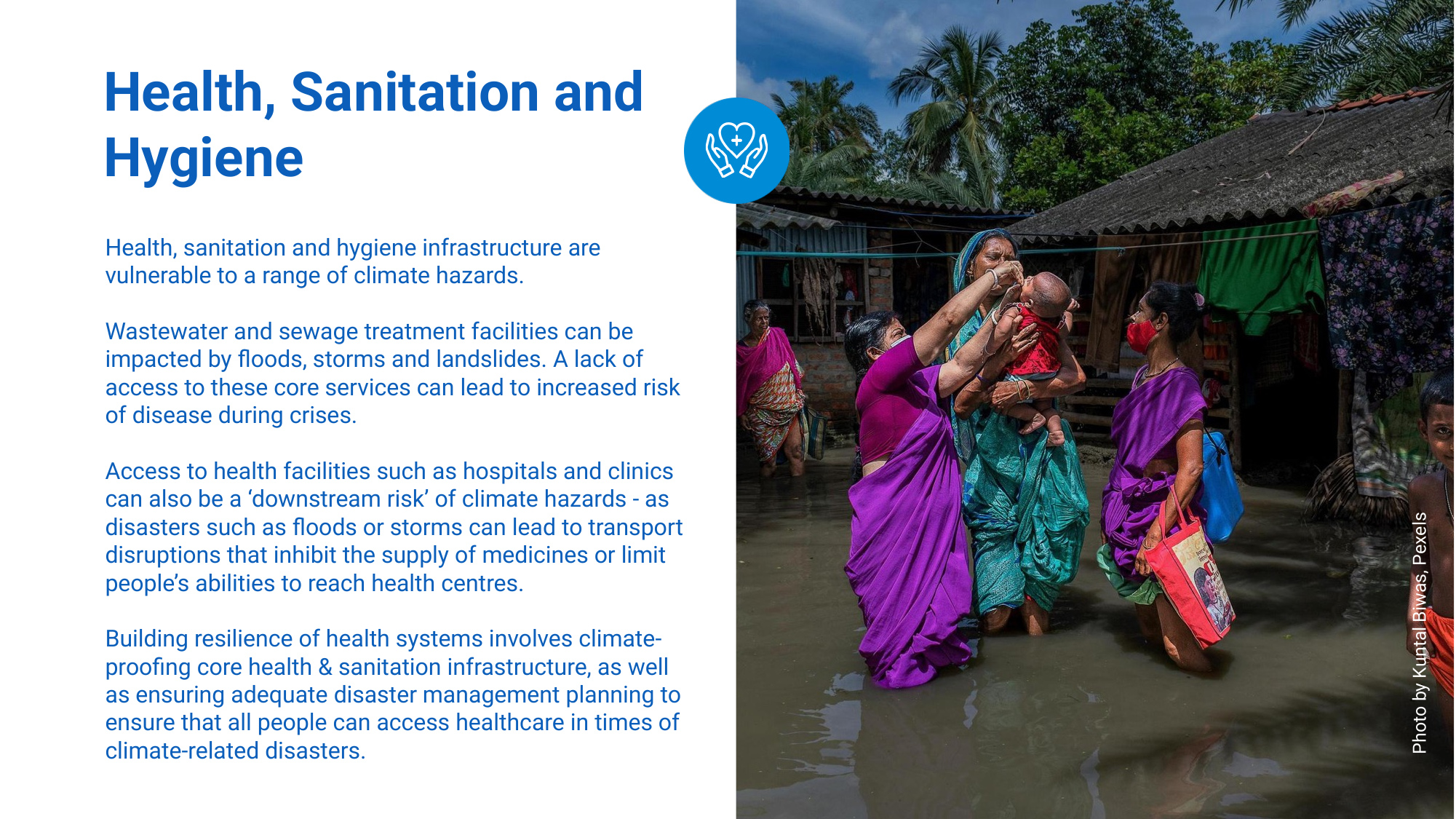

Health, Sanitation and Hygiene

Health, sanitation and hygiene infrastructure are vulnerable to a range of climate hazards.

Wastewater and sewage treatment facilities can be impacted by floods, storms and landslides. A lack of access to these core services can lead to increased risk of disease during crises.

Access to health facilities such as hospitals and clinics can also be a ‘downstream risk’ of climate hazards - as disasters such as floods or storms can lead to transport disruptions that inhibit the supply of medicines or limit people’s abilities to reach health centres.

Building resilience of health systems involves climate-proofing core health & sanitation infrastructure, as well as ensuring adequate disaster management planning to ensure that all people can access healthcare in times of climate-related disasters.
Photo by Kuntal Biwas, Pexels
59